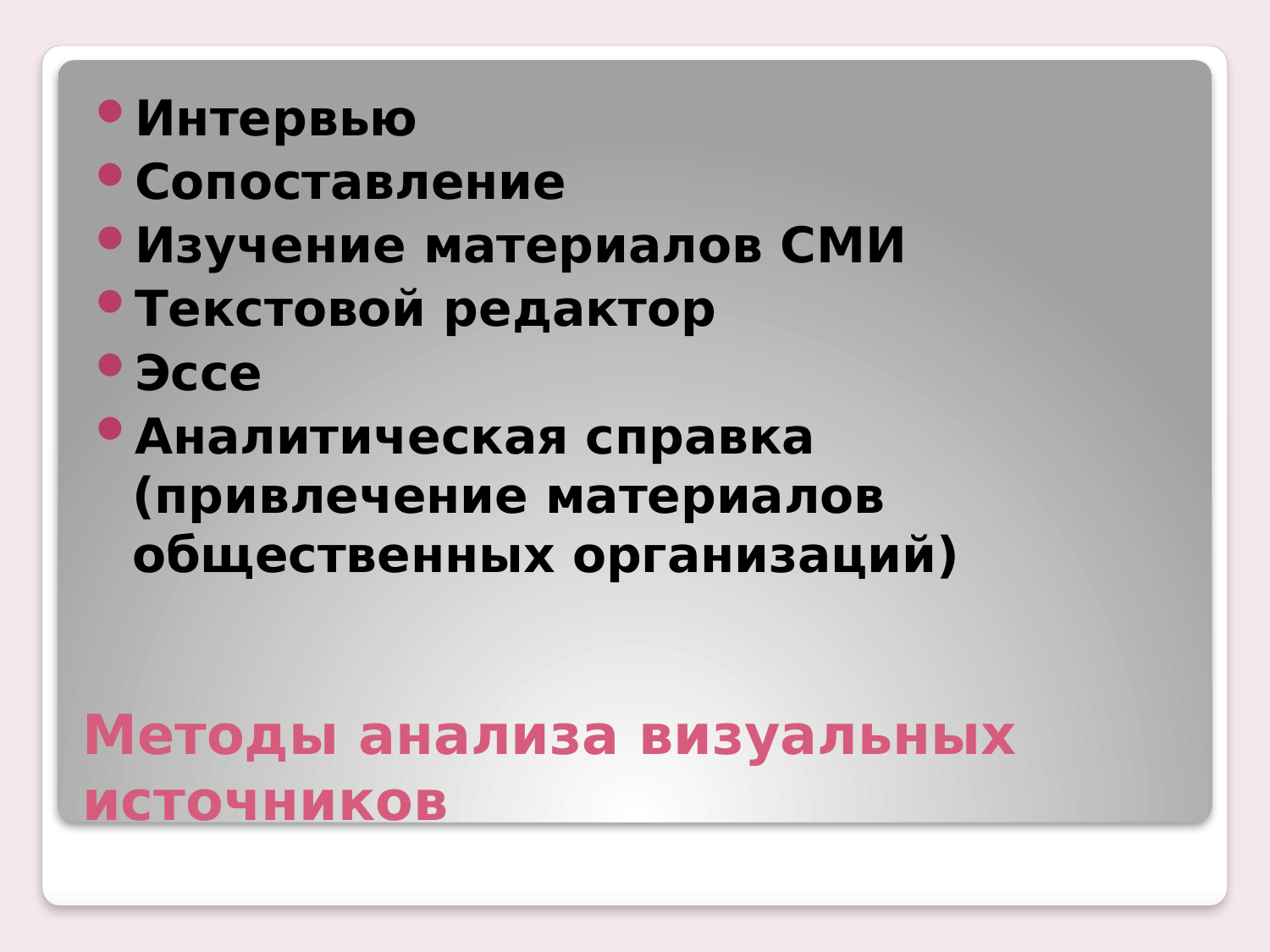

Интервью
Сопоставление
Изучение материалов СМИ
Текстовой редактор
Эссе
Аналитическая справка (привлечение материалов общественных организаций)

# Методы анализа визуальных источников